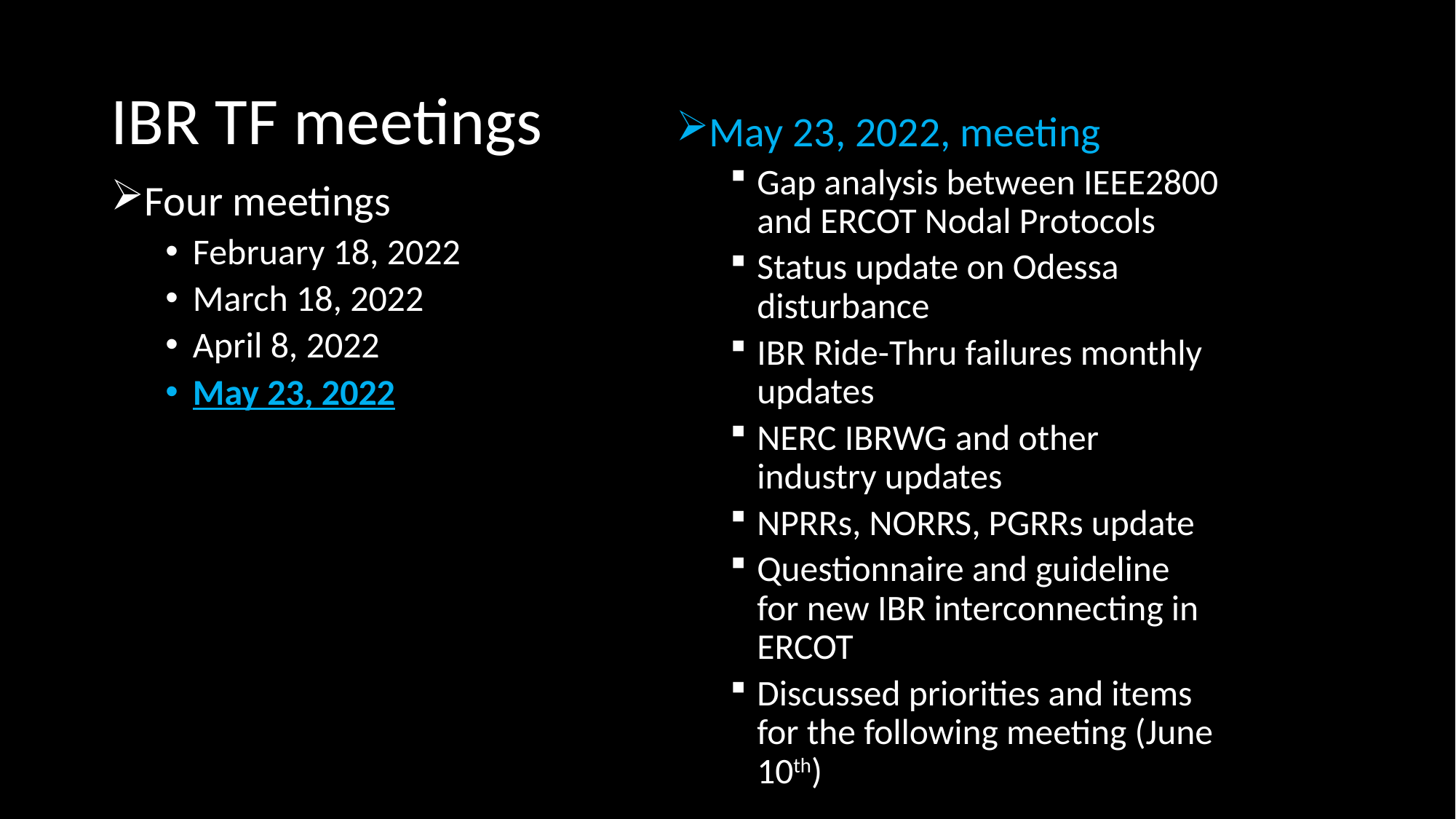

# IBR TF meetings
May 23, 2022, meeting
Gap analysis between IEEE2800 and ERCOT Nodal Protocols
Status update on Odessa disturbance
IBR Ride-Thru failures monthly updates
NERC IBRWG and other industry updates
NPRRs, NORRS, PGRRs update
Questionnaire and guideline for new IBR interconnecting in ERCOT
Discussed priorities and items for the following meeting (June 10th)

Four meetings
February 18, 2022
March 18, 2022
April 8, 2022
May 23, 2022